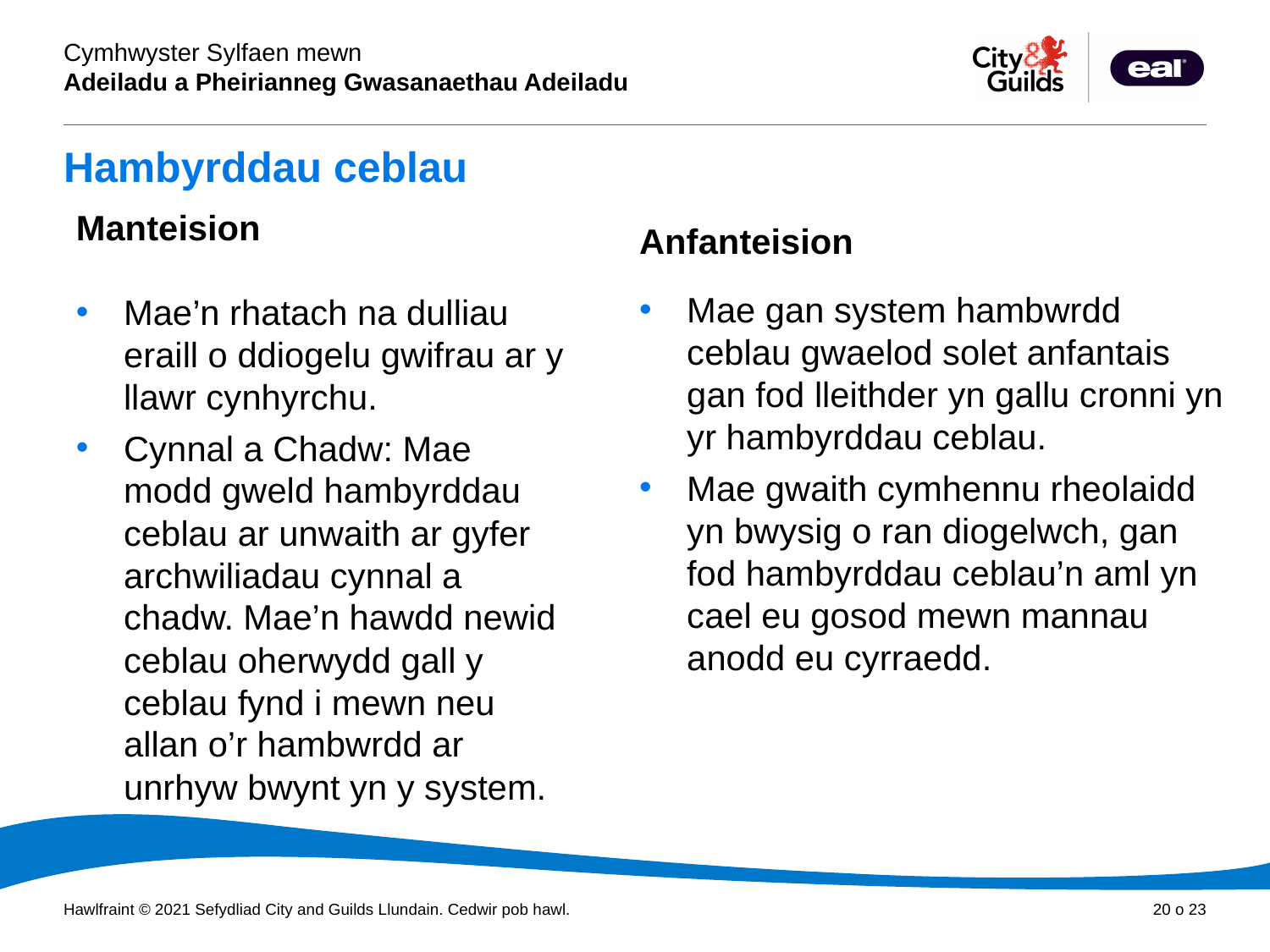

# Hambyrddau ceblau
Manteision

Mae’n rhatach na dulliau eraill o ddiogelu gwifrau ar y llawr cynhyrchu.
Cynnal a Chadw: Mae modd gweld hambyrddau ceblau ar unwaith ar gyfer archwiliadau cynnal a chadw. Mae’n hawdd newid ceblau oherwydd gall y ceblau fynd i mewn neu allan o’r hambwrdd ar unrhyw bwynt yn y system.
Anfanteision
Mae gan system hambwrdd ceblau gwaelod solet anfantais gan fod lleithder yn gallu cronni yn yr hambyrddau ceblau.
Mae gwaith cymhennu rheolaidd yn bwysig o ran diogelwch, gan fod hambyrddau ceblau’n aml yn cael eu gosod mewn mannau anodd eu cyrraedd.